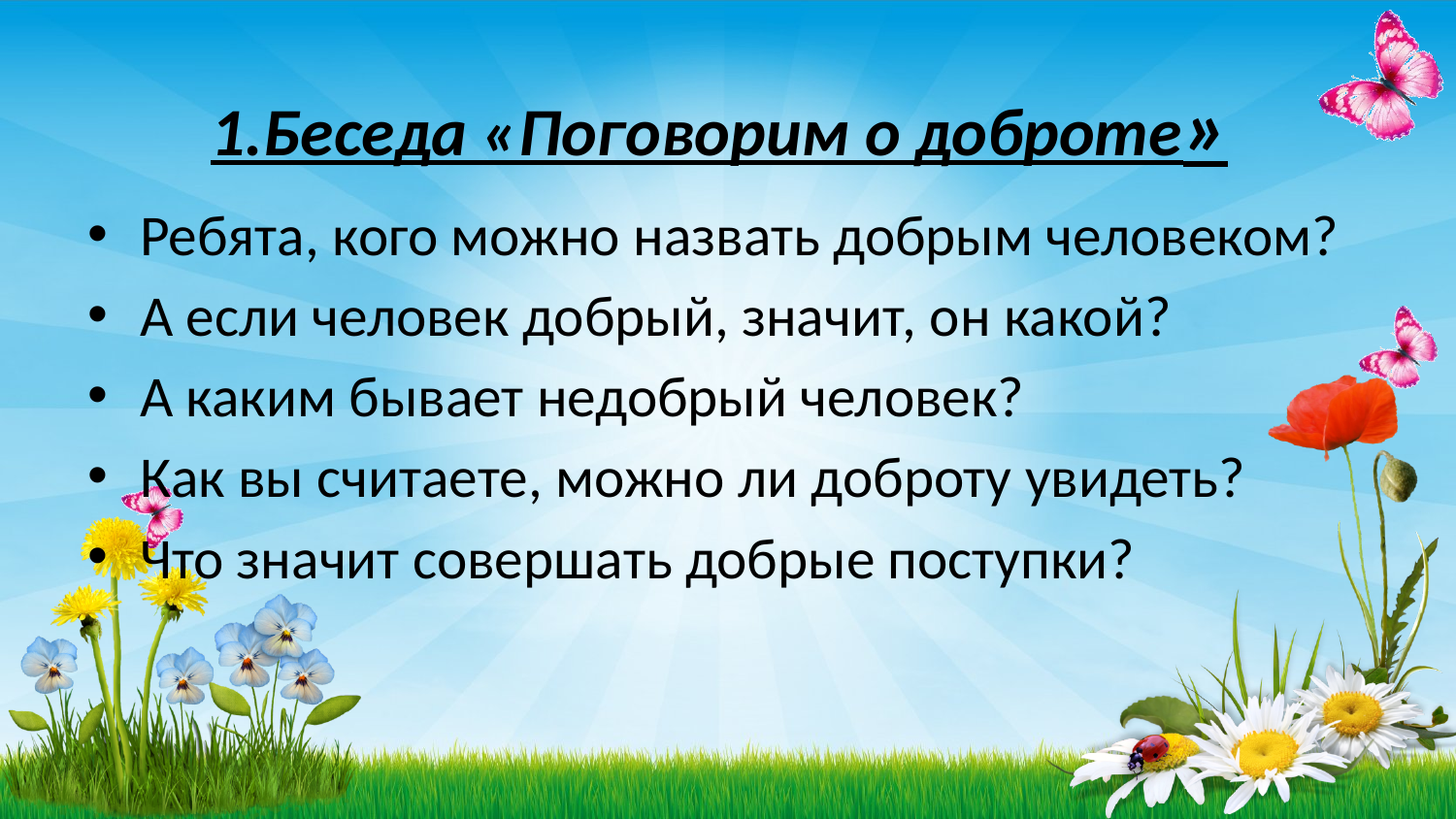

# 1.Беседа «Поговорим о доброте»
Ребята, кого можно назвать добрым человеком?
А если человек добрый, значит, он какой?
А каким бывает недобрый человек?
Как вы считаете, можно ли доброту увидеть?
Что значит совершать добрые поступки?